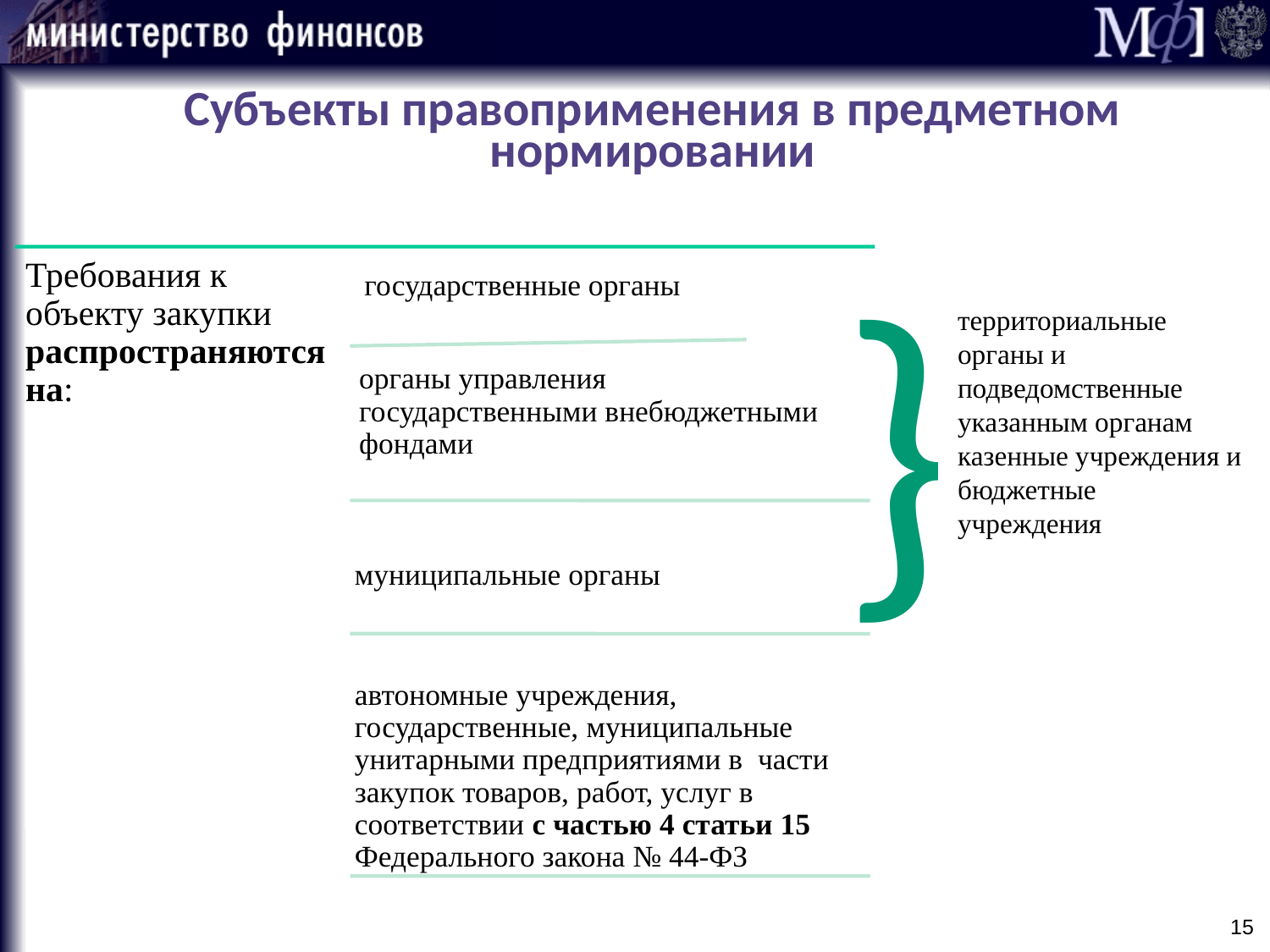

Субъекты правоприменения в предметном нормировании
}
Требования к объекту закупки распространяются на:
государственные органы
муниципальные органы
органы управления государственными внебюджетными фондами
автономные учреждения, государственные, муниципальные унитарными предприятиями в  части закупок товаров, работ, услуг в соответствии с частью 4 статьи 15 Федерального закона № 44-ФЗ
территориальные органы и подведомственные указанным органам казенные учреждения и бюджетные учреждения
15